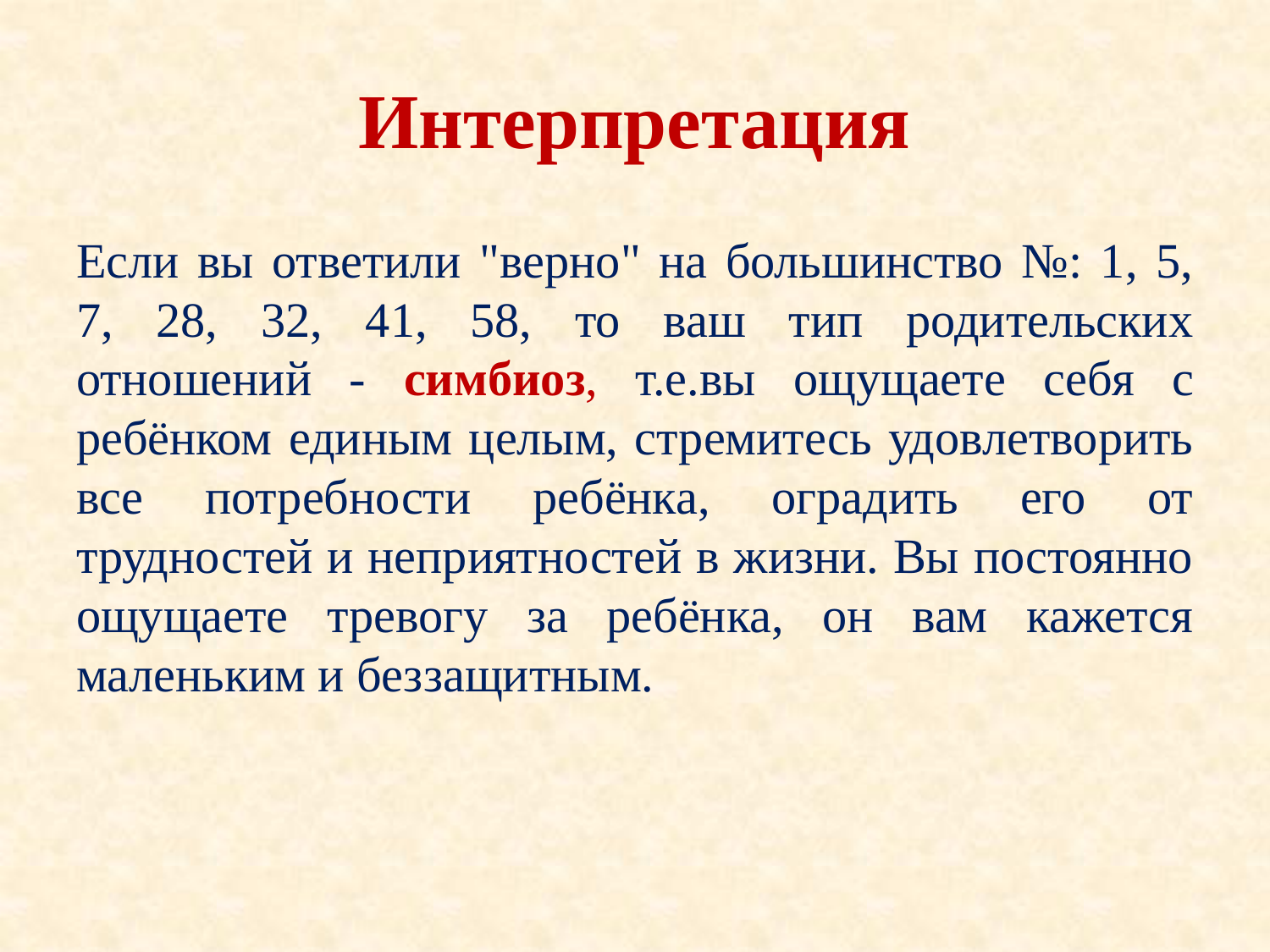

# Интерпретация
Если вы ответили "верно" на большинство №: 1, 5, 7, 28, 32, 41, 58, то ваш тип родительских отношений - симбиоз, т.е.вы ощущаете себя с ребёнком единым целым, стремитесь удовлетворить все потребности ребёнка, оградить его от трудностей и неприятностей в жизни. Вы постоянно ощущаете тревогу за ребёнка, он вам кажется маленьким и беззащитным.